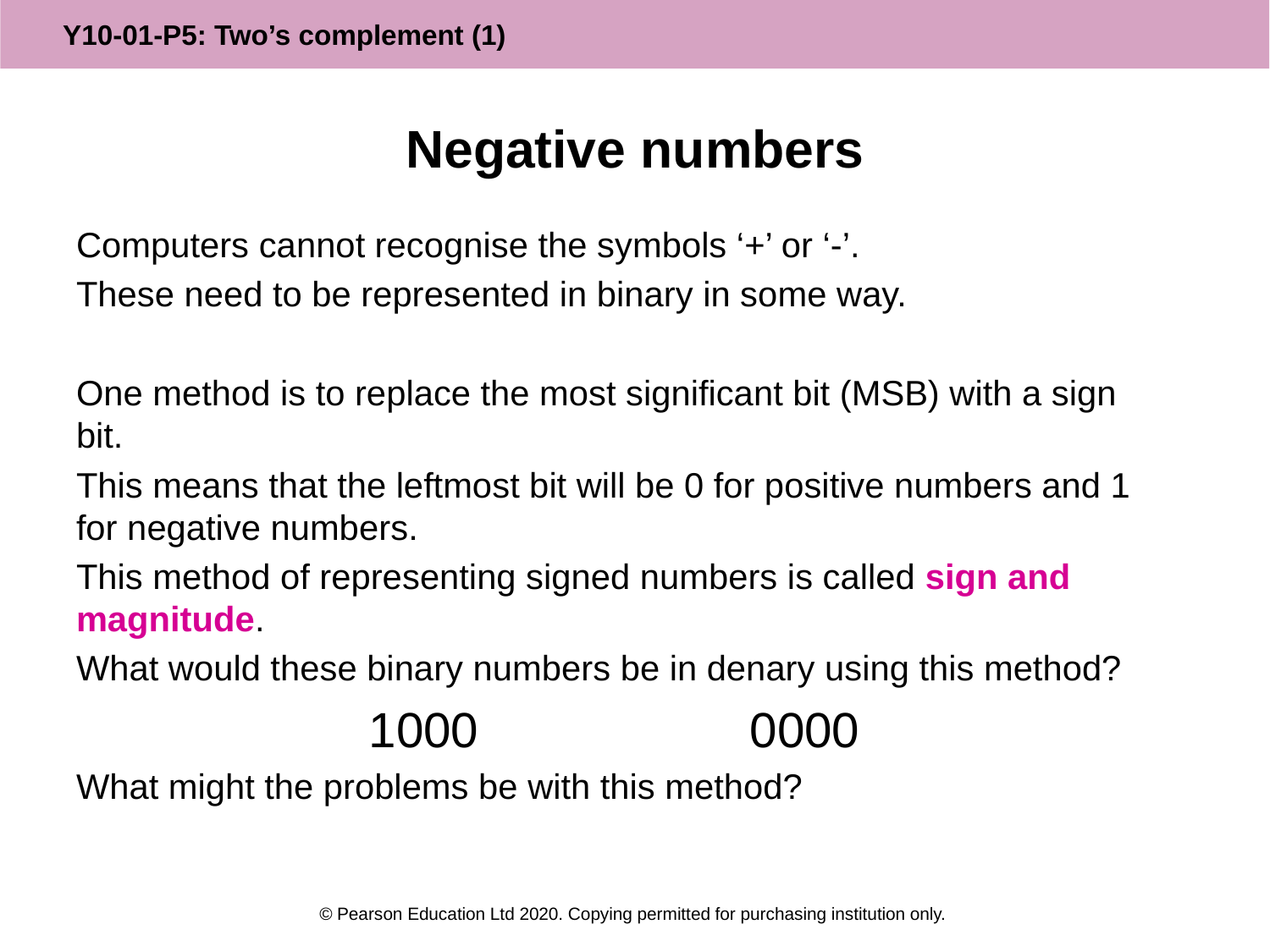

# Negative numbers
Computers cannot recognise the symbols ‘+’ or ‘-’.
These need to be represented in binary in some way.

One method is to replace the most significant bit (MSB) with a sign bit.
This means that the leftmost bit will be 0 for positive numbers and 1 for negative numbers.
This method of representing signed numbers is called sign and magnitude.
What would these binary numbers be in denary using this method?
1000			0000
What might the problems be with this method?

© Pearson Education Ltd 2020. Copying permitted for purchasing institution only.